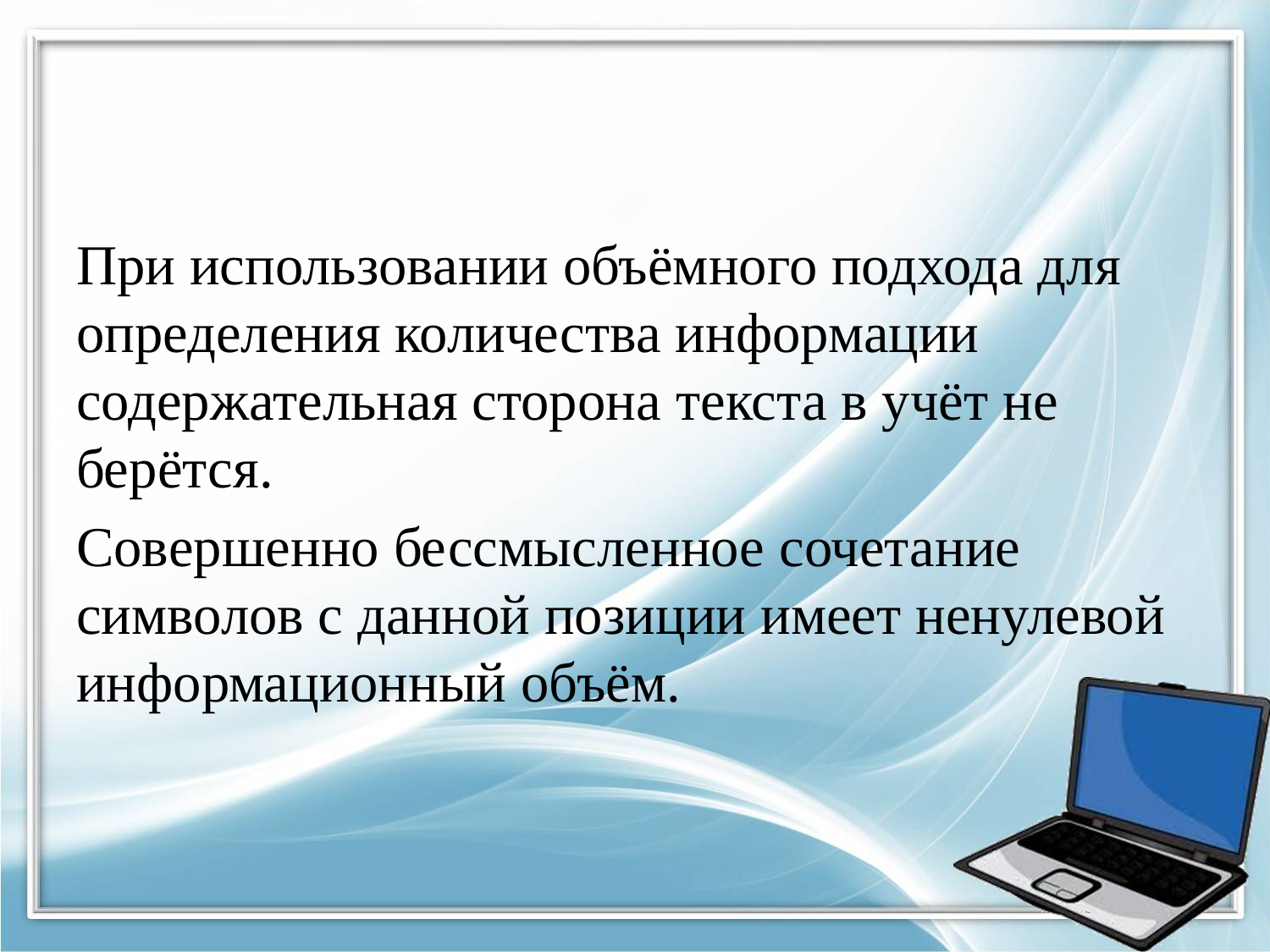

При использовании объёмного подхода для определения количества информации содержательная сторона текста в учёт не берётся.
Совершенно бессмысленное сочетание символов с данной позиции имеет ненулевой информационный объём.